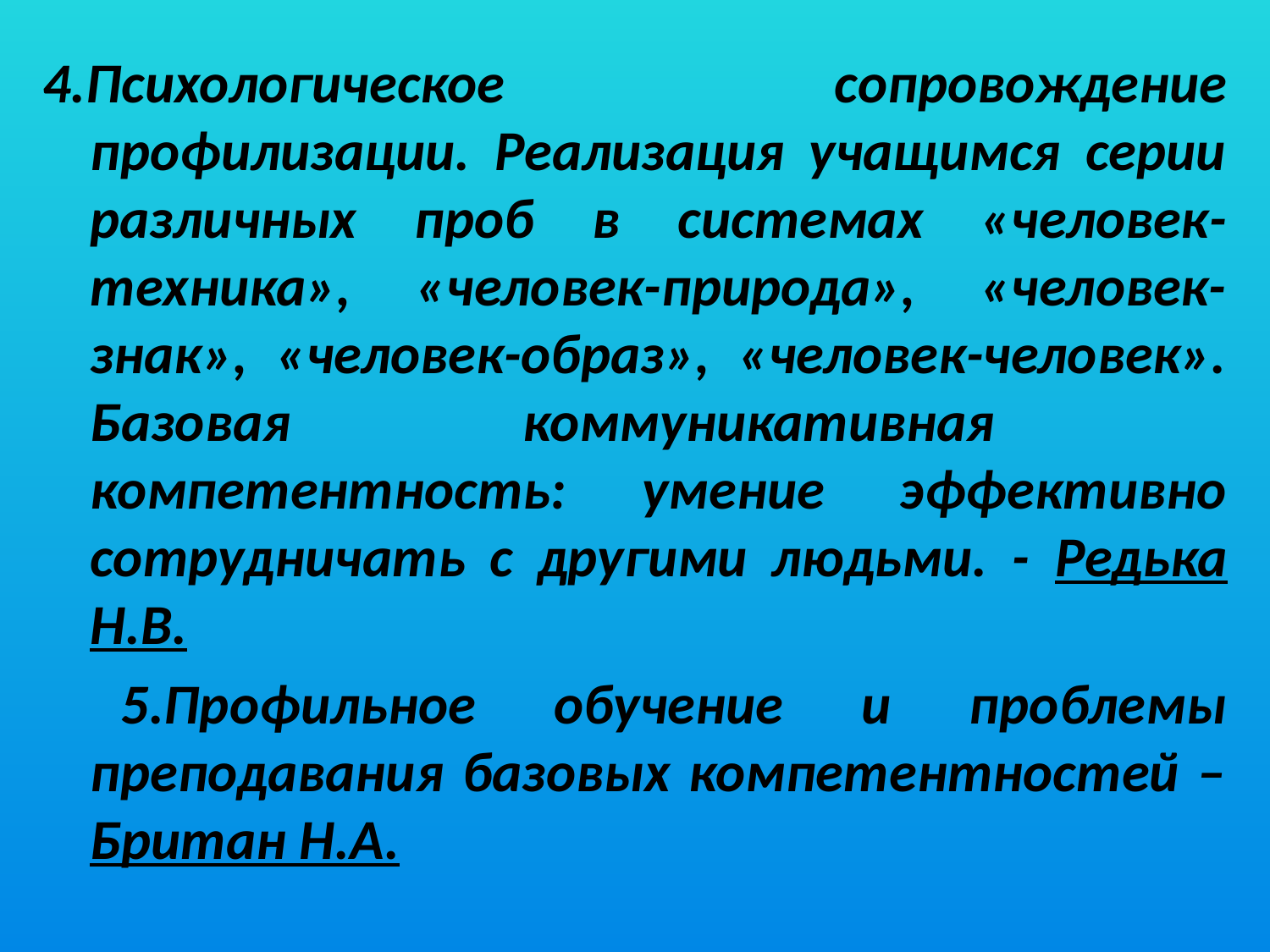

#
4.Психологическое сопровождение профилизации. Реализация учащимся серии различных проб в системах «человек-техника», «человек-природа», «человек-знак», «человек-образ», «человек-человек». Базовая коммуникативная  компетентность: умение эффективно сотрудничать с другими людьми. - Редька Н.В.
 5.Профильное обучение и проблемы преподавания базовых компетентностей – Британ Н.А.